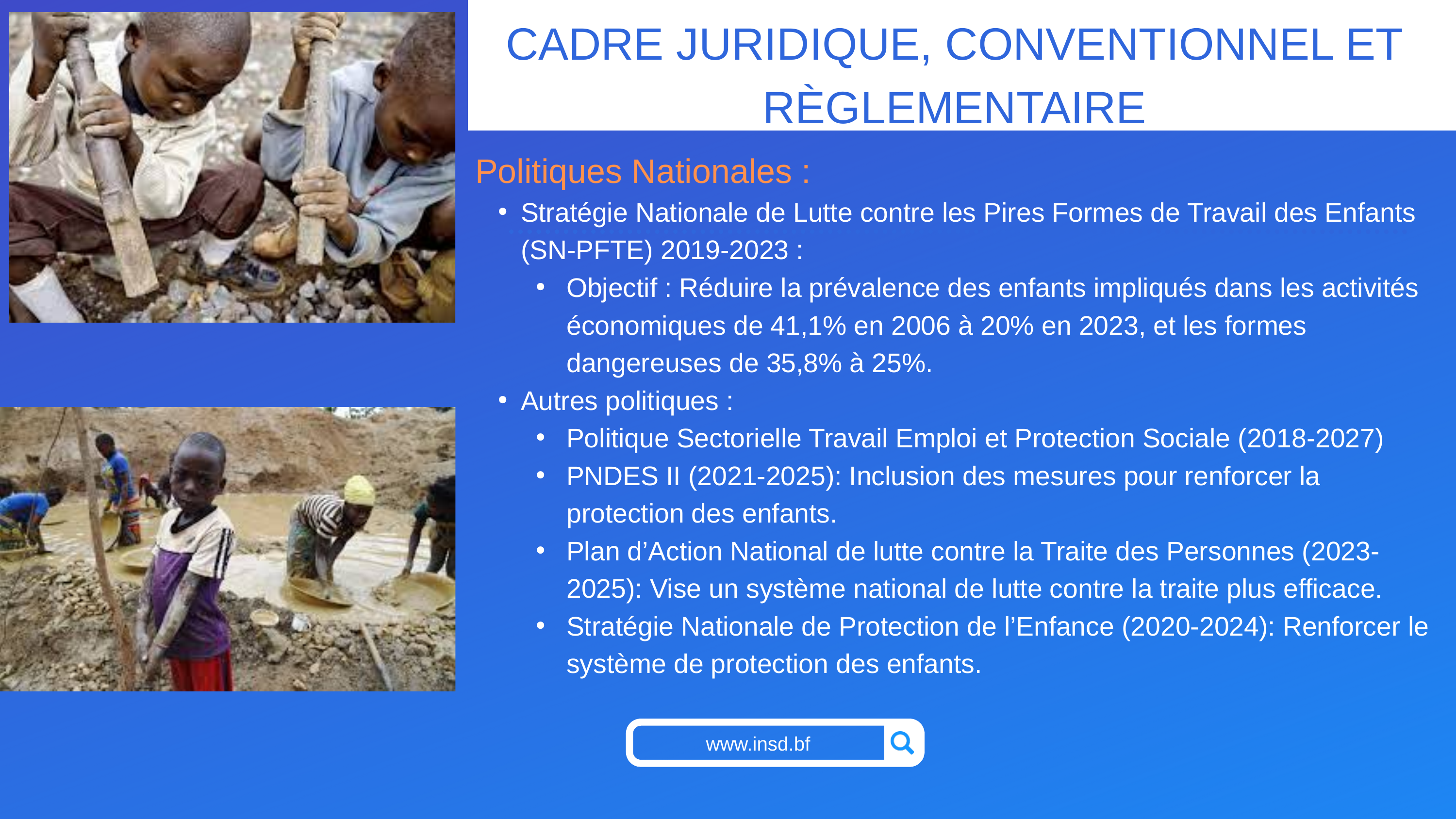

CADRE JURIDIQUE, CONVENTIONNEL ET RÈGLEMENTAIRE

Politiques Nationales :
Stratégie Nationale de Lutte contre les Pires Formes de Travail des Enfants (SN-PFTE) 2019-2023 :
Objectif : Réduire la prévalence des enfants impliqués dans les activités économiques de 41,1% en 2006 à 20% en 2023, et les formes dangereuses de 35,8% à 25%.
Autres politiques :
Politique Sectorielle Travail Emploi et Protection Sociale (2018-2027)
PNDES II (2021-2025): Inclusion des mesures pour renforcer la protection des enfants.
Plan d’Action National de lutte contre la Traite des Personnes (2023-2025): Vise un système national de lutte contre la traite plus efficace.
Stratégie Nationale de Protection de l’Enfance (2020-2024): Renforcer le système de protection des enfants.

www.insd.bf